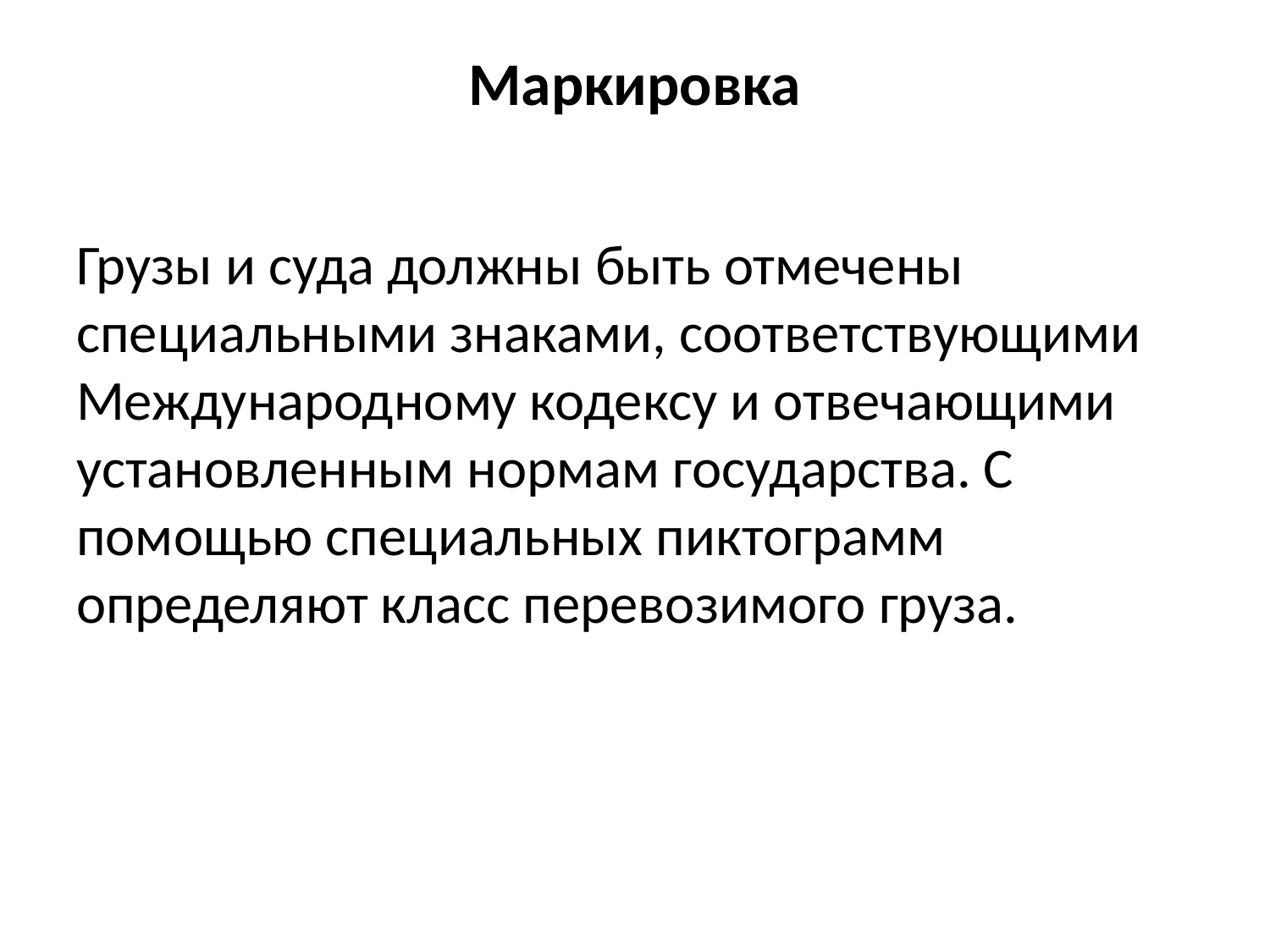

# Маркировка
Грузы и суда должны быть отмечены специальными знаками, соответствующими Международному кодексу и отвечающими установленным нормам государства. С помощью специальных пиктограмм определяют класс перевозимого груза.